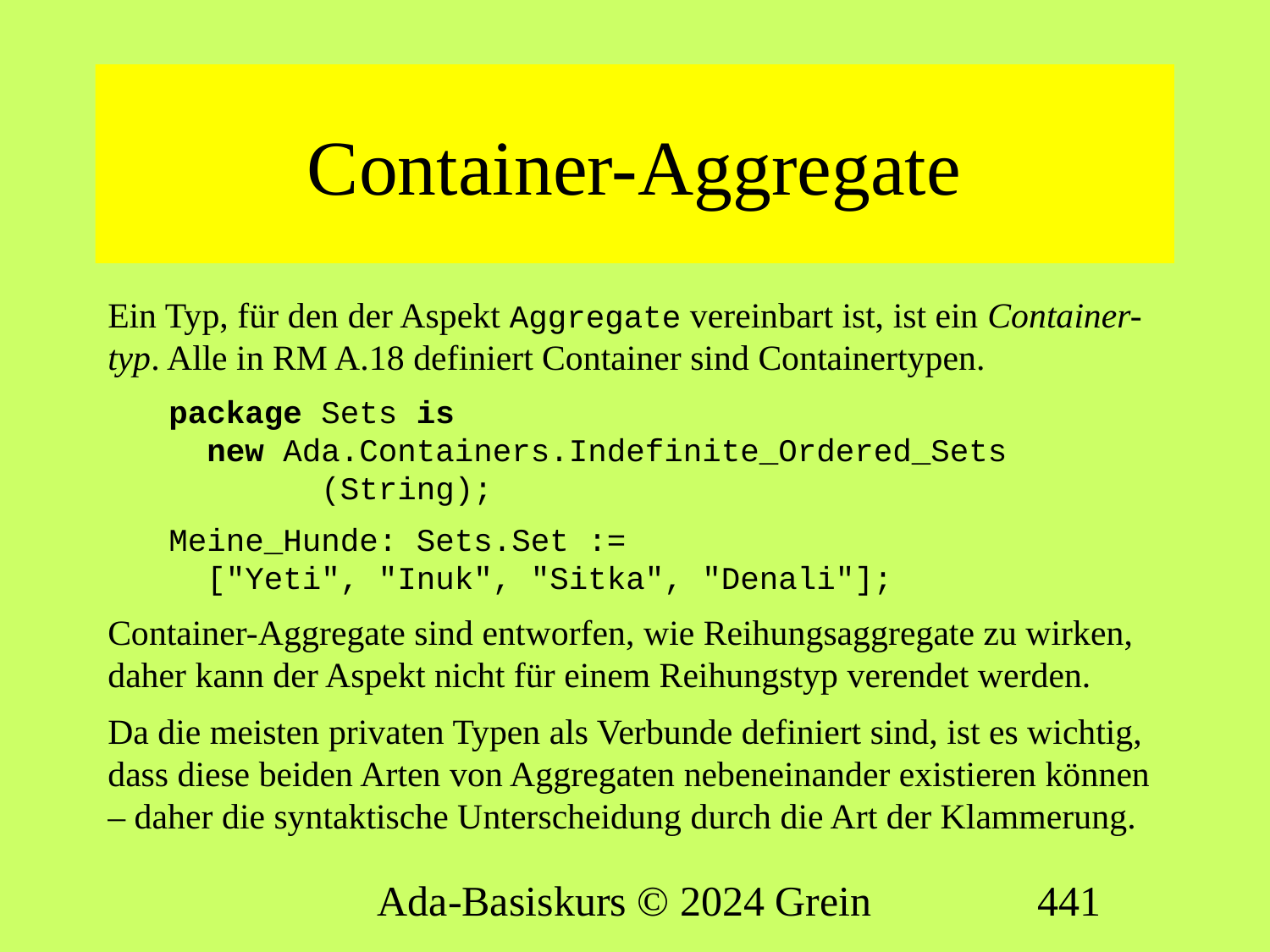

# Container-Aggregate
Ein Typ, für den der Aspekt Aggregate vereinbart ist, ist ein Container-typ. Alle in RM A.18 definiert Container sind Containertypen.
package Sets is
  new Ada.Containers.Indefinite_Ordered_Sets
        (String);
Meine_Hunde: Sets.Set :=
  ["Yeti", "Inuk", "Sitka", "Denali"];
Container-Aggregate sind entworfen, wie Reihungsaggregate zu wirken, daher kann der Aspekt nicht für einem Reihungstyp verendet werden.
Da die meisten privaten Typen als Verbunde definiert sind, ist es wichtig, dass diese beiden Arten von Aggregaten nebeneinander existieren können – daher die syntaktische Unterscheidung durch die Art der Klammerung.
Ada-Basiskurs © 2024 Grein
441